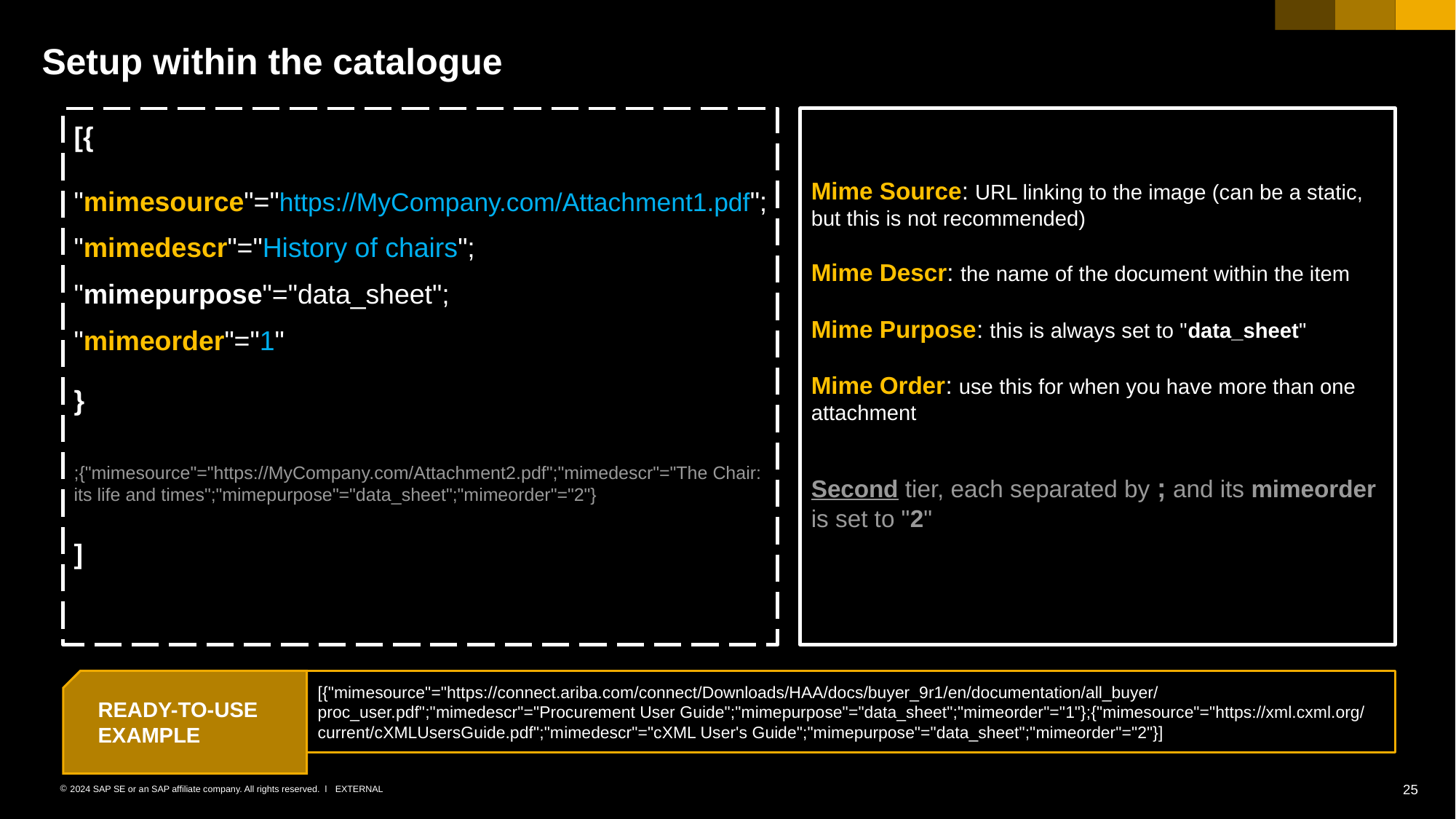

# Setup within the catalogue

Mime Source: URL linking to the image (can be a static, but this is not recommended)
Mime Descr: the name of the document within the item
Mime Purpose: this is always set to "data_sheet"
Mime Order: use this for when you have more than one attachment
Second tier, each separated by ; and its mimeorder is set to "2"
[{
"mimesource"="https://MyCompany.com/Attachment1.pdf";
"mimedescr"="History of chairs";
"mimepurpose"="data_sheet";
"mimeorder"="1"
}
;{"mimesource"="https://MyCompany.com/Attachment2.pdf";"mimedescr"="The Chair: its life and times";"mimepurpose"="data_sheet";"mimeorder"="2"}
]

[{"mimesource"="https://connect.ariba.com/connect/Downloads/HAA/docs/buyer_9r1/en/documentation/all_buyer/proc_user.pdf";"mimedescr"="Procurement User Guide";"mimepurpose"="data_sheet";"mimeorder"="1"};{"mimesource"="https://xml.cxml.org/current/cXMLUsersGuide.pdf";"mimedescr"="cXML User's Guide";"mimepurpose"="data_sheet";"mimeorder"="2"}]
READY-TO-USE EXAMPLE